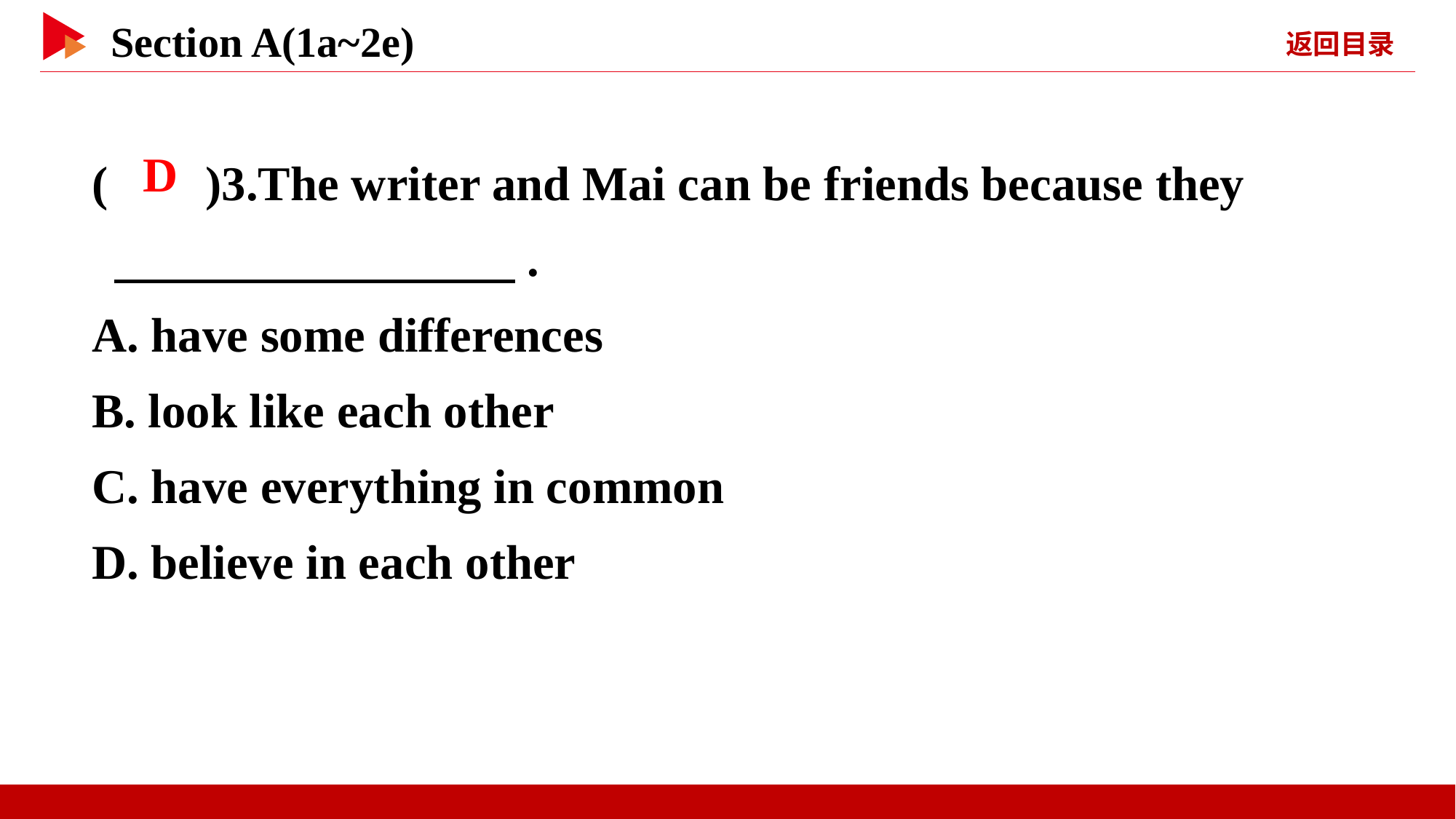

(        )3.The writer and Mai can be friends because they
 　                       　　.
A. have some differences
B. look like each other
C. have everything in common
D. believe in each other
   D